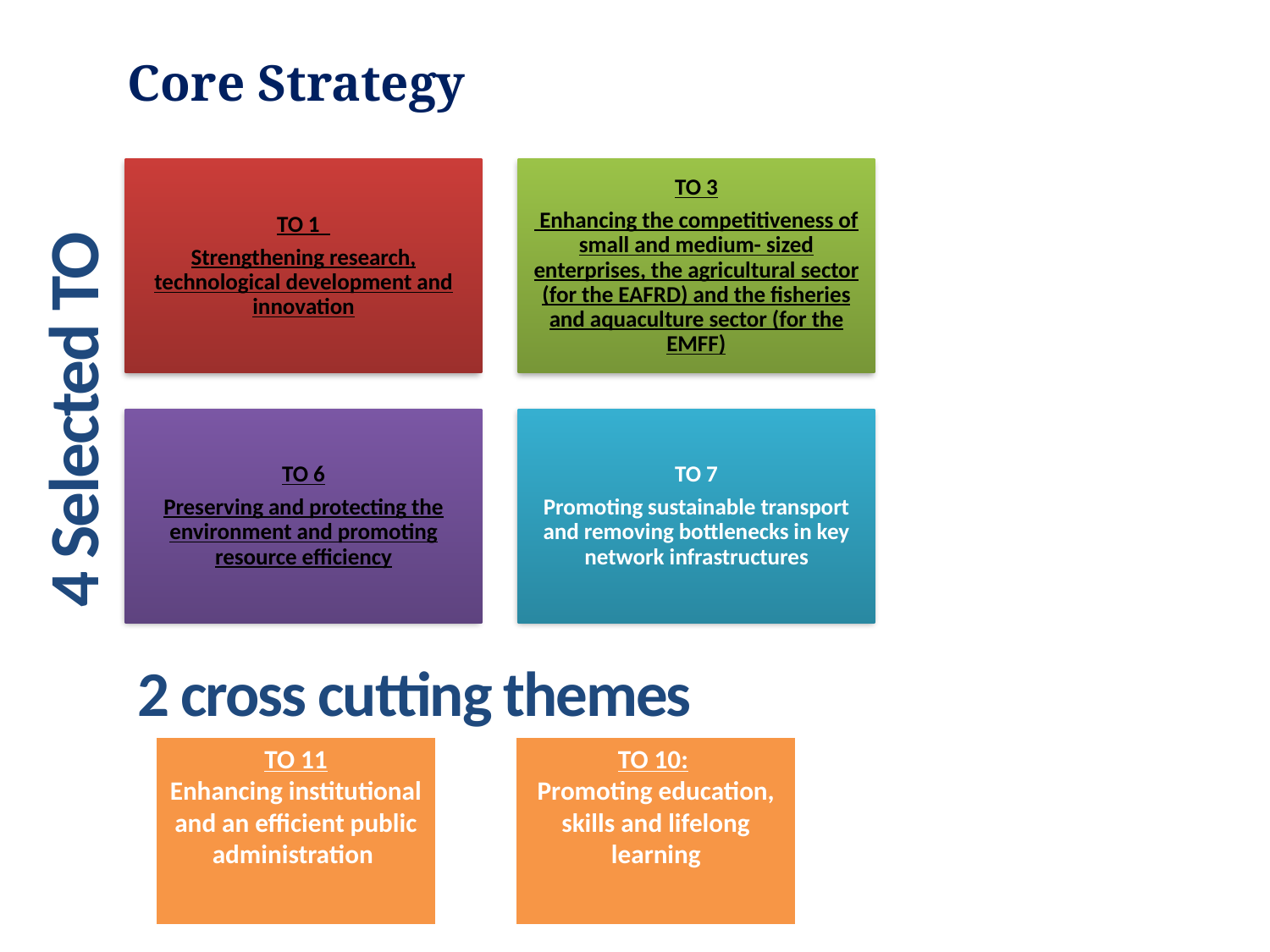

Core Strategy
TO 1
Strengthening research, technological development and innovation
TO 3
 Enhancing the competitiveness of small and medium- sized enterprises, the agricultural sector (for the EAFRD) and the fisheries and aquaculture sector (for the EMFF)
TO 6
Preserving and protecting the environment and promoting resource efficiency
TO 7
Promoting sustainable transport and removing bottlenecks in key network infrastructures
 4 Selected TO
2 cross cutting themes
TO 11
Enhancing institutional and an efficient public administration
TO 10:
Promoting education, skills and lifelong learning